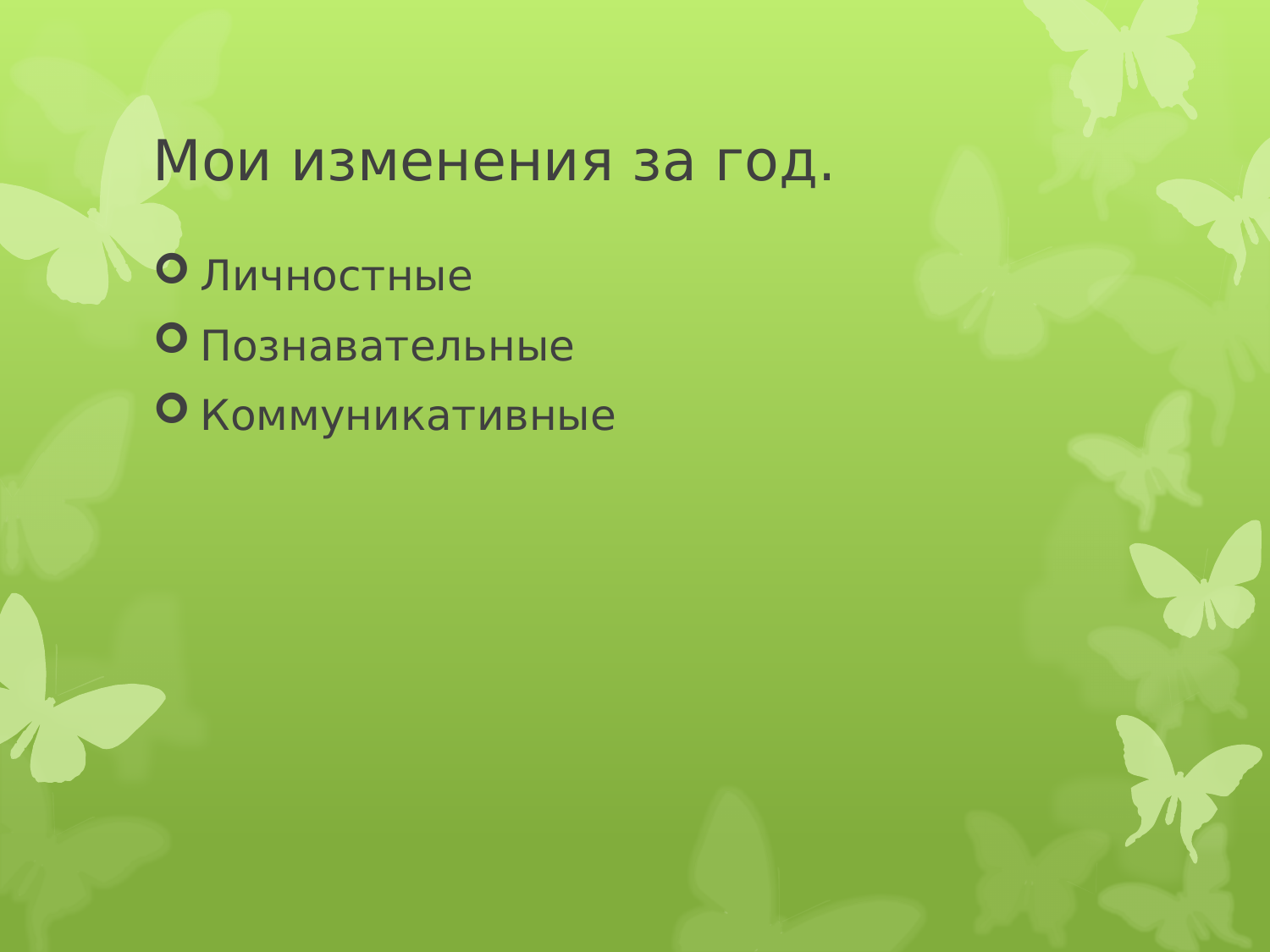

# Мои изменения за год.
Личностные
Познавательные
Коммуникативные